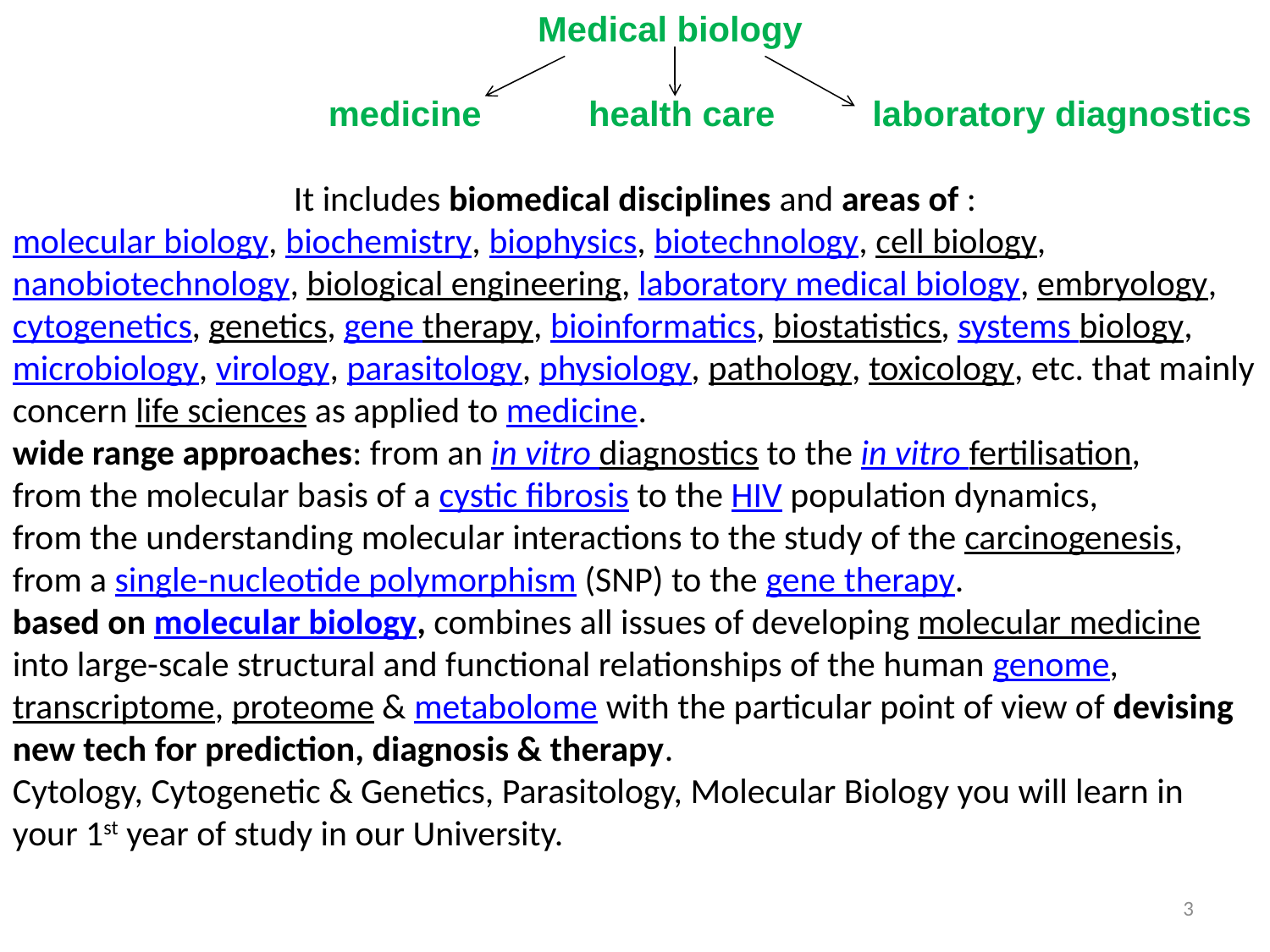

Medical biology

 		       medicine           health care          laboratory diagnostics

It includes biomedical disciplines and areas of :
molecular biology, biochemistry, biophysics, biotechnology, cell biology, nanobiotechnology, biological engineering, laboratory medical biology, embryology, cytogenetics, genetics, gene therapy, bioinformatics, biostatistics, systems biology, microbiology, virology, parasitology, physiology, pathology, toxicology, etc. that mainly concern life sciences as applied to medicine.
wide range approaches: from an in vitro diagnostics to the in vitro fertilisation,
from the molecular basis of a cystic fibrosis to the HIV population dynamics,
from the understanding molecular interactions to the study of the carcinogenesis, from a single-nucleotide polymorphism (SNP) to the gene therapy.
based on molecular biology, combines all issues of developing molecular medicine into large-scale structural and functional relationships of the human genome, transcriptome, proteome & metabolome with the particular point of view of devising new tech for prediction, diagnosis & therapy.
Cytology, Cytogenetic & Genetics, Parasitology, Molecular Biology you will learn in your 1st year of study in our University.

3